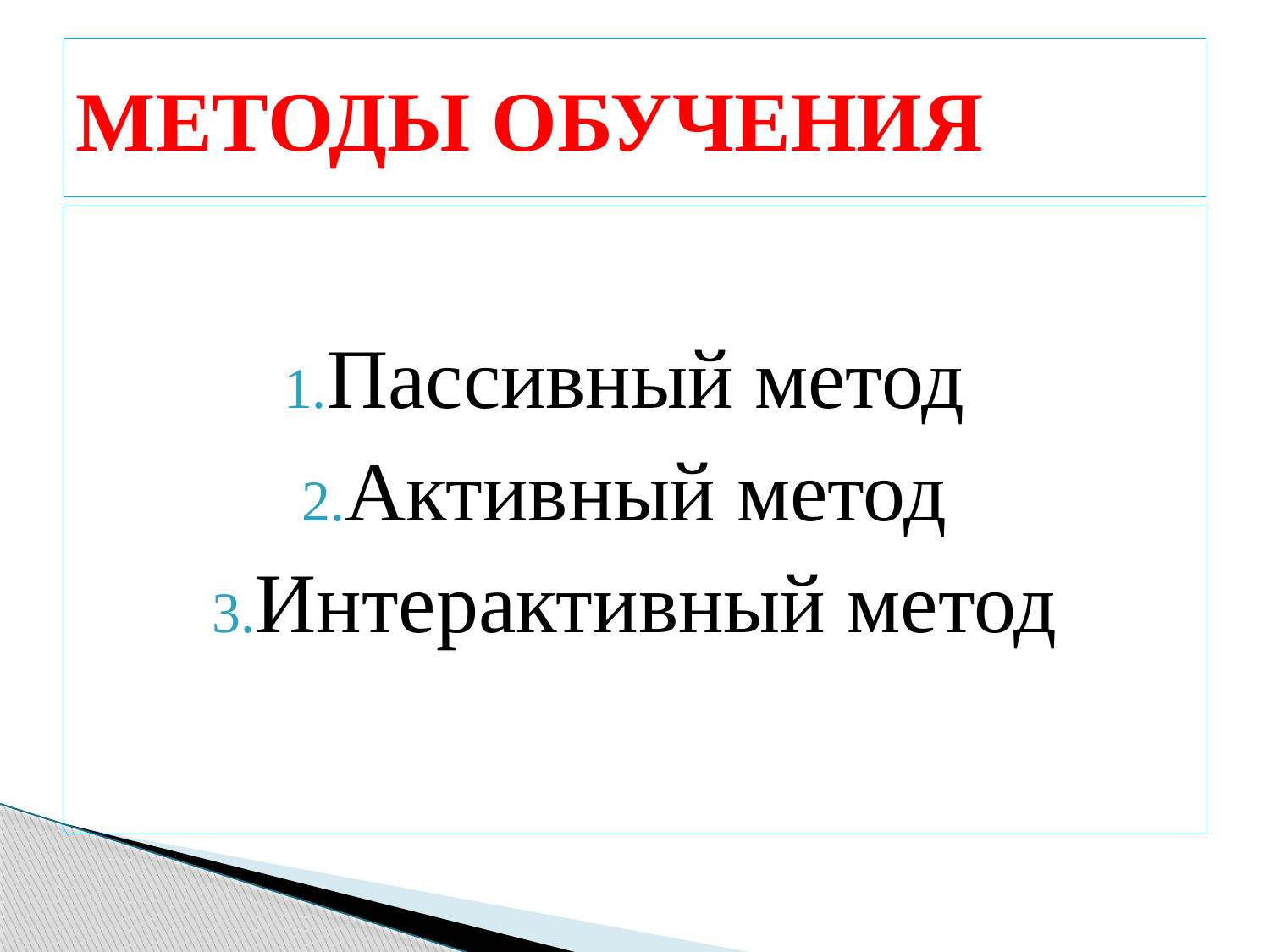

# МЕТОДЫ ОБУЧЕНИЯ

Пассивный метод
Активный метод
Интерактивный метод